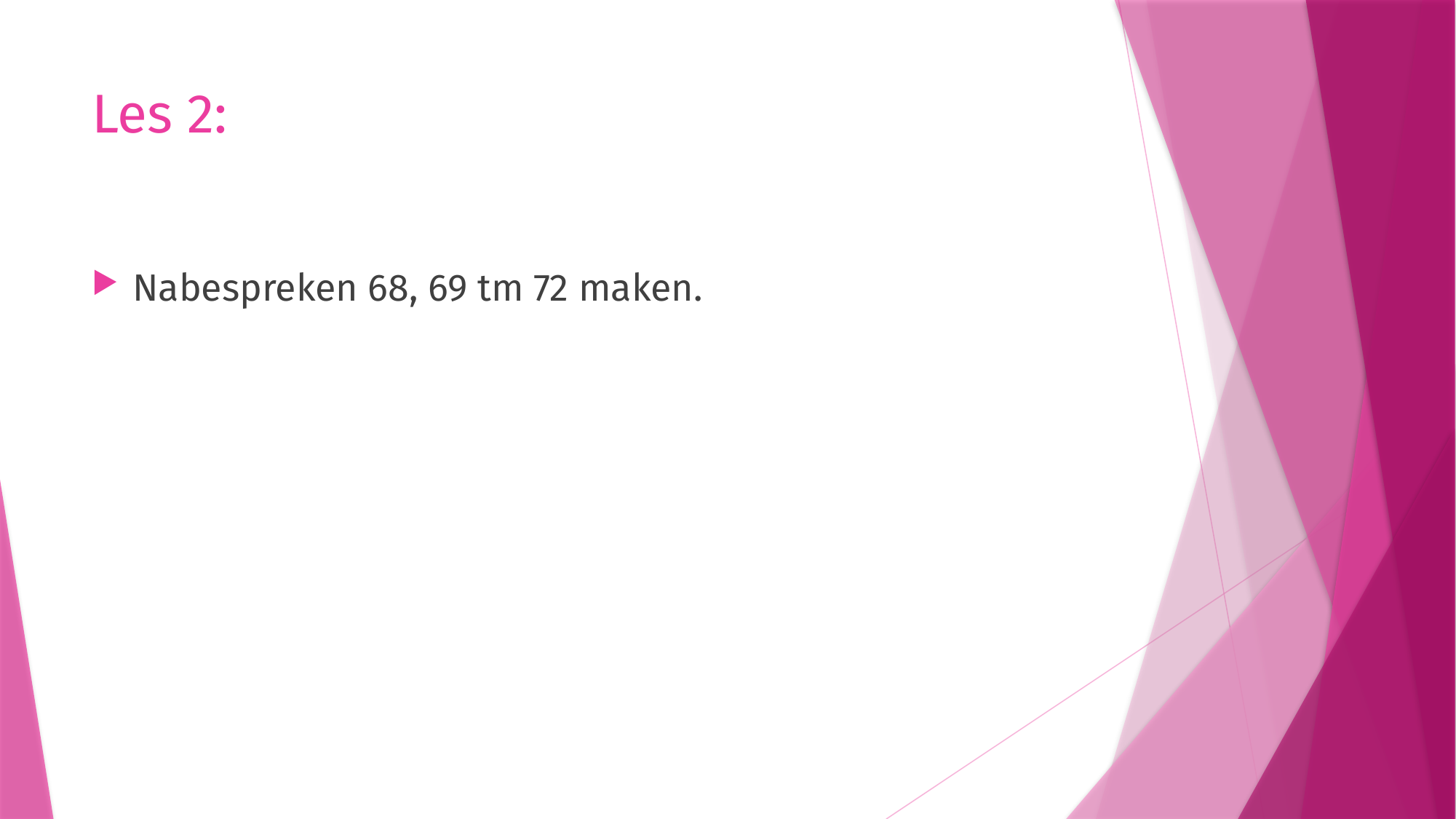

# Les 2:
Nabespreken 68, 69 tm 72 maken.